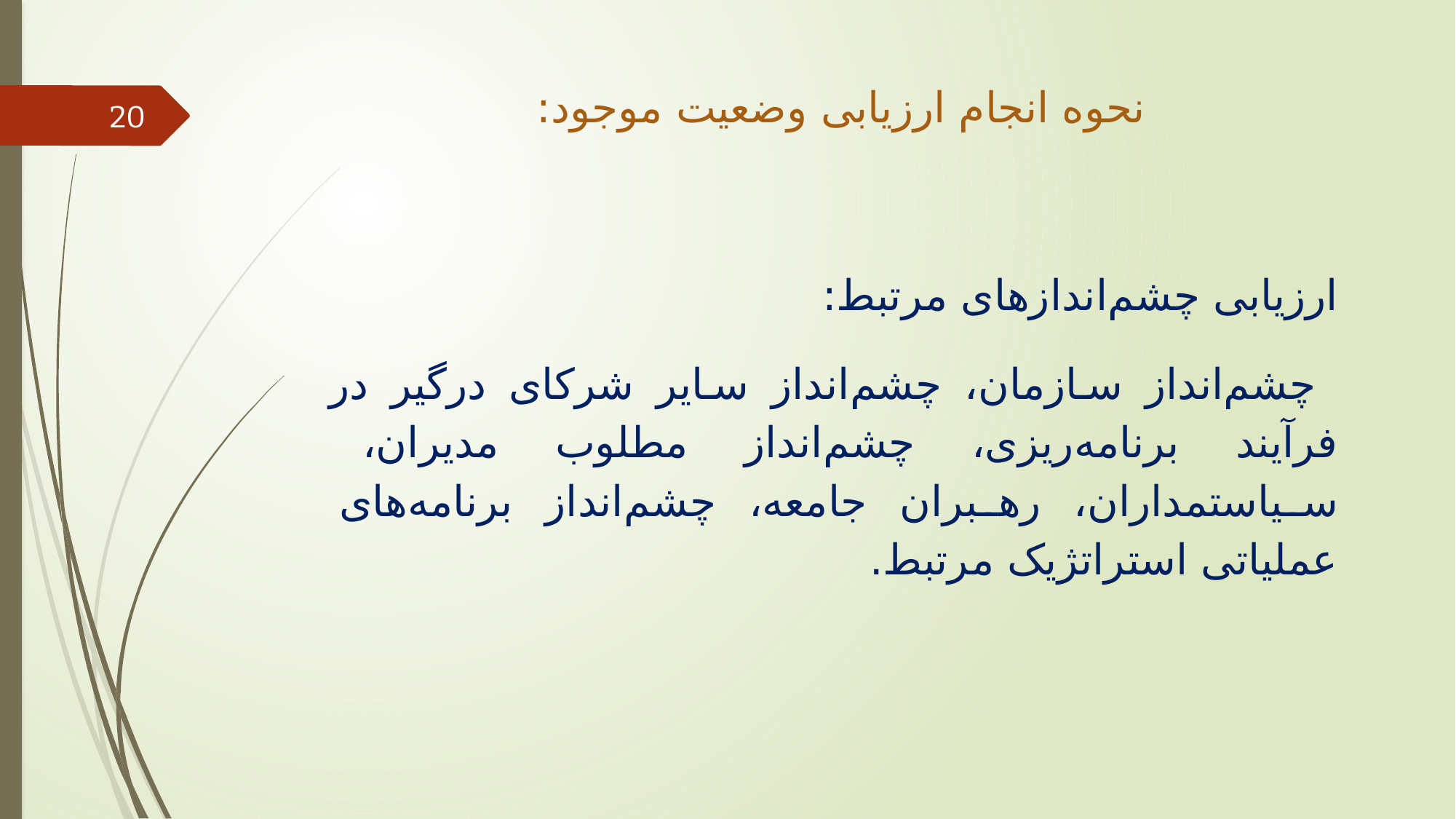

# نحوه انجام ارزیابی وضعیت موجود:
20
ارزیابی چشم‌اندازهای مرتبط:
 چشم‌انداز سازمان‌، چشم‌انداز سایر شرکای درگیر در فرآیند برنامه‌ریزی، چشم‌انداز مطلوب مدیران، سیاستمداران، رهبران جامعه، چشم‌انداز برنامه‌های عملیاتی استراتژیک مرتبط.